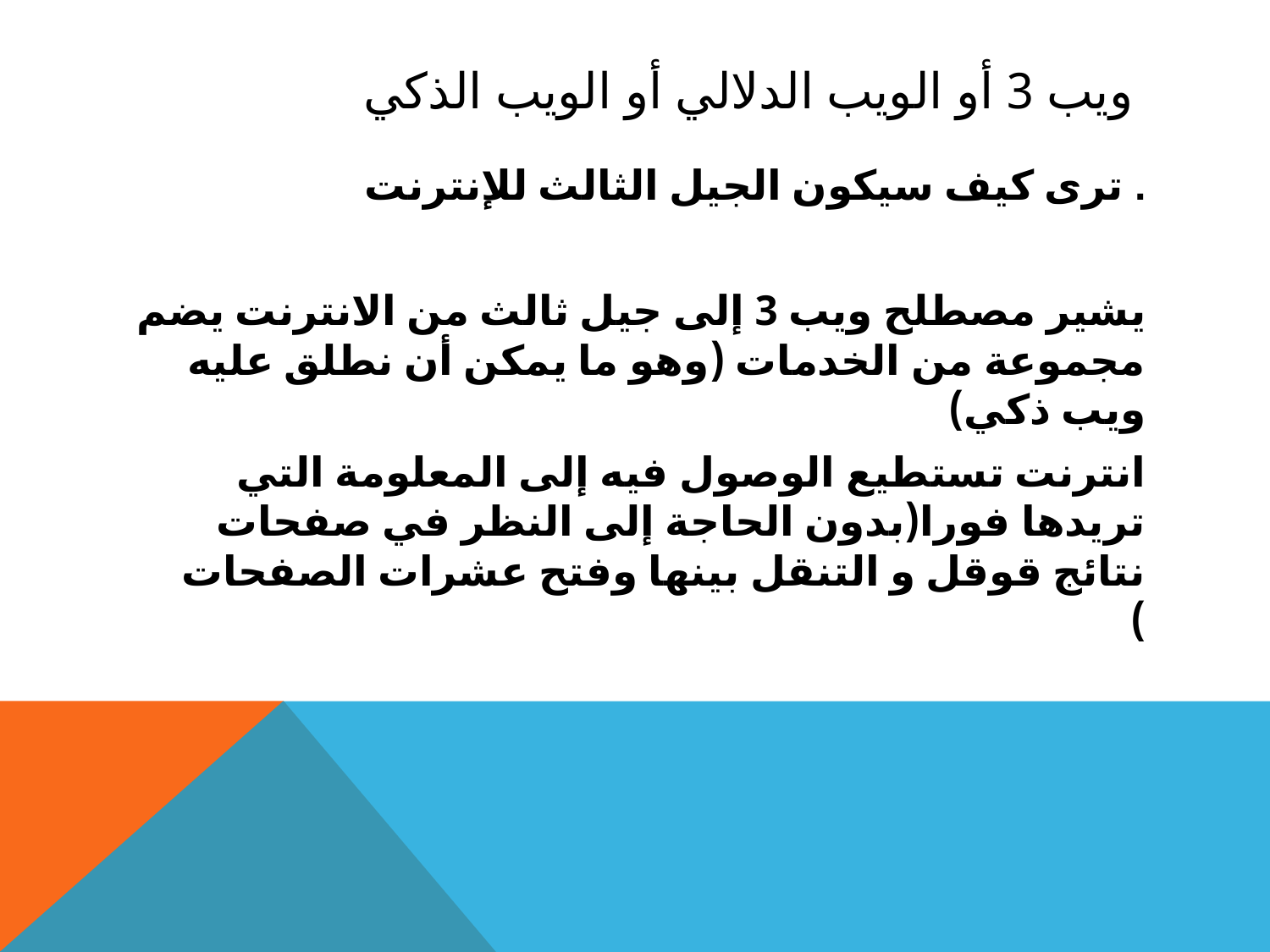

# ويب 3 أو الويب الدلالي أو الويب الذكي
ترى كيف سيكون الجيل الثالث للإنترنت .

يشير مصطلح ويب 3 إلى جيل ثالث من الانترنت يضم مجموعة من الخدمات (وهو ما يمكن أن نطلق عليه ويب ذكي)
انترنت تستطيع الوصول فيه إلى المعلومة التي تريدها فورا(بدون الحاجة إلى النظر في صفحات نتائج قوقل و التنقل بينها وفتح عشرات الصفحات )